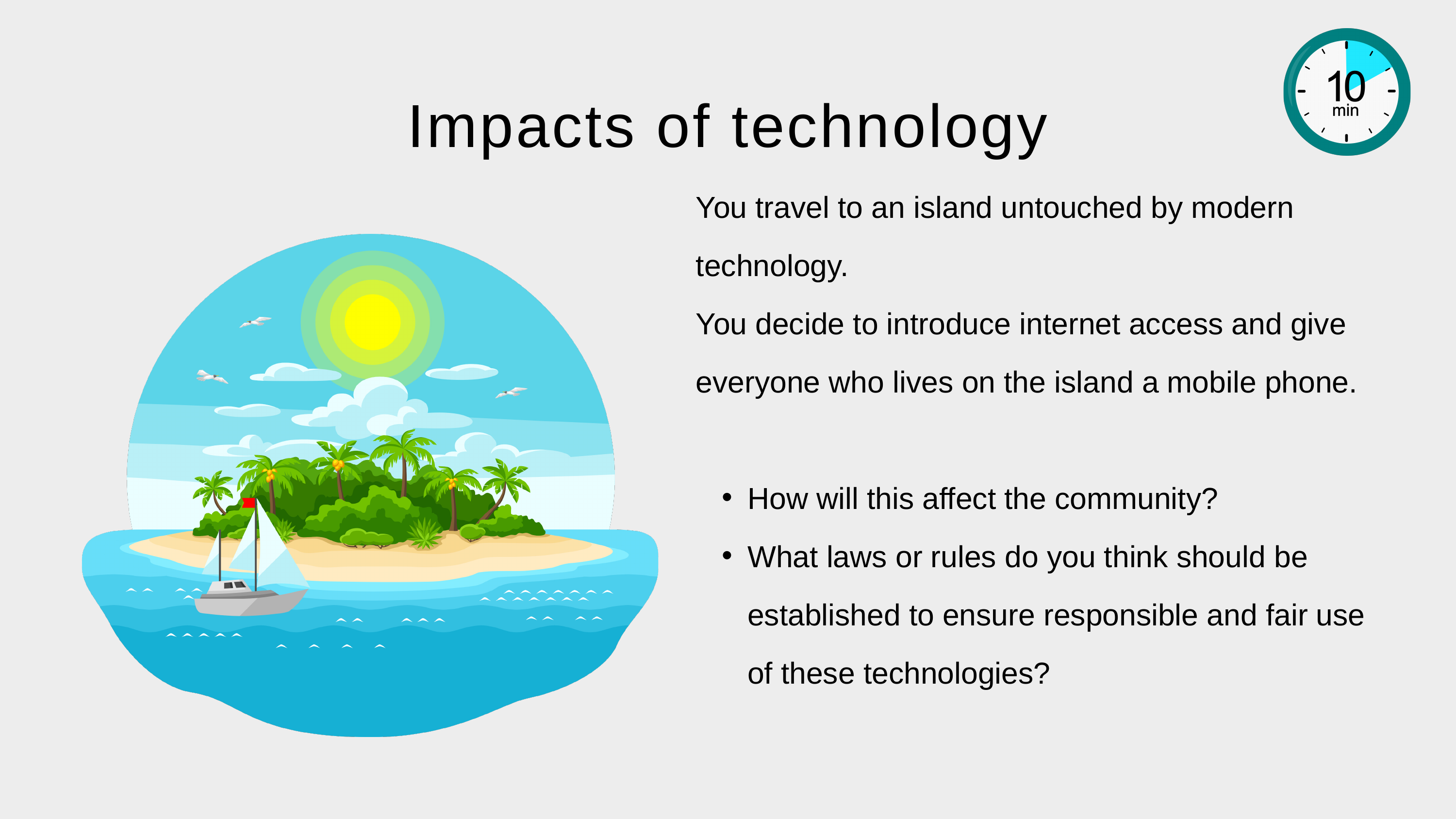

Impacts of technology
You travel to an island untouched by modern technology.
You decide to introduce internet access and give everyone who lives on the island a mobile phone.

How will this affect the community?
What laws or rules do you think should be established to ensure responsible and fair use of these technologies?